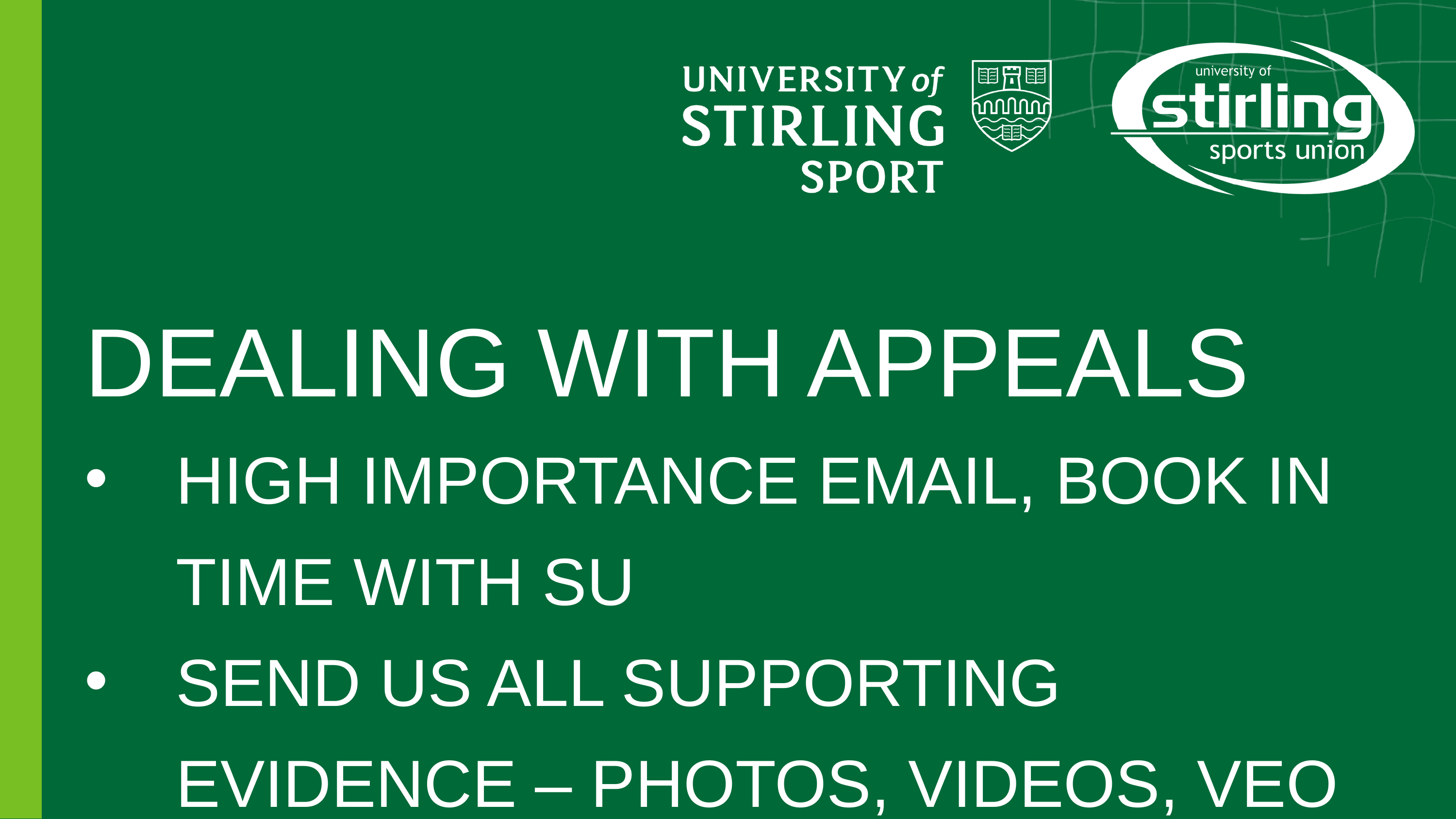

DEALING WITH APPEALS
HIGH IMPORTANCE EMAIL, BOOK IN TIME WITH SU
SEND US ALL SUPPORTING EVIDENCE – PHOTOS, VIDEOS, VEO FOOTAGE